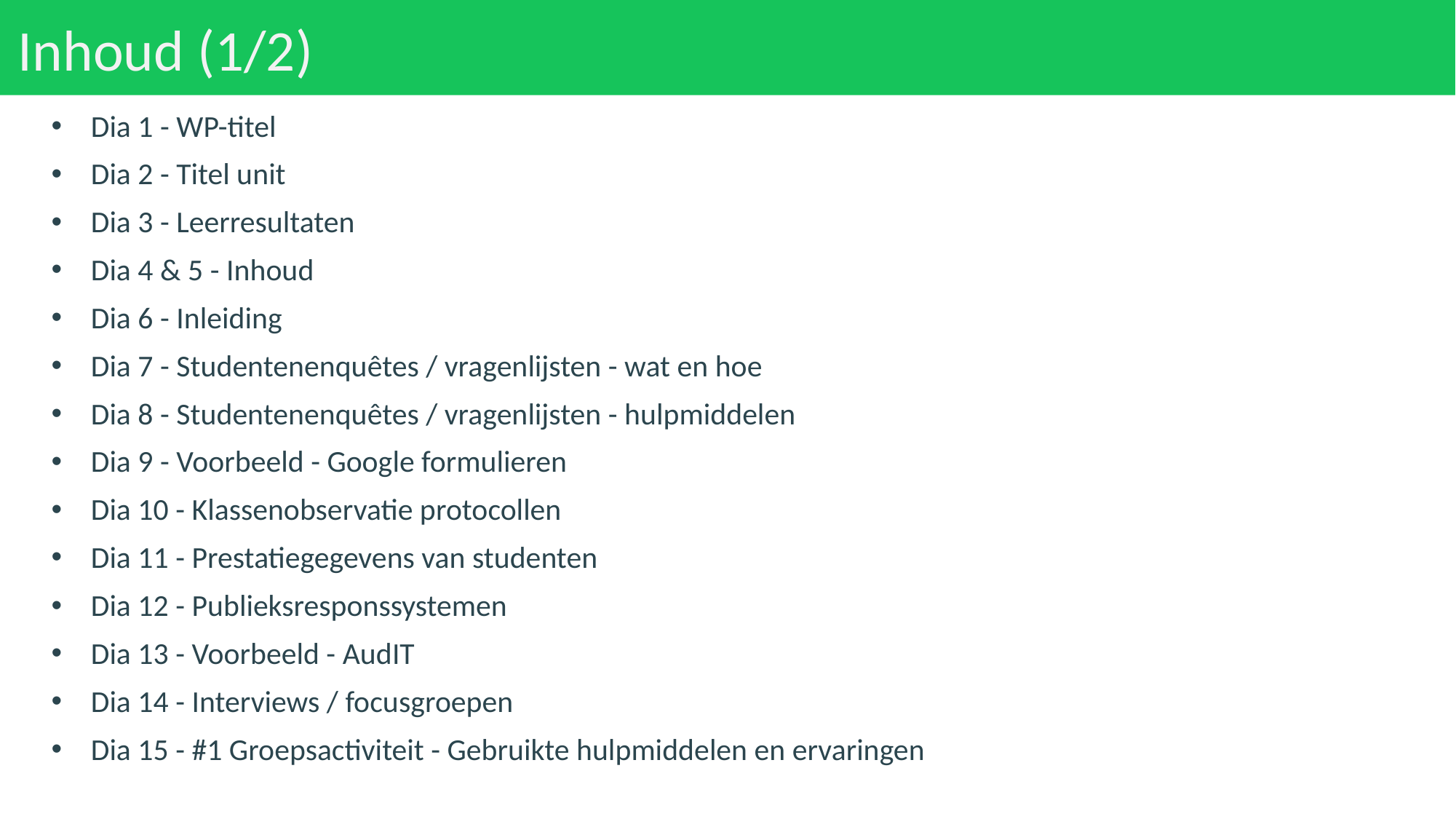

# Inhoud (1/2)
Dia 1 - WP-titel
Dia 2 - Titel unit
Dia 3 - Leerresultaten
Dia 4 & 5 - Inhoud
Dia 6 - Inleiding
Dia 7 - Studentenenquêtes / vragenlijsten - wat en hoe
Dia 8 - Studentenenquêtes / vragenlijsten - hulpmiddelen
Dia 9 - Voorbeeld - Google formulieren
Dia 10 - Klassenobservatie protocollen
Dia 11 - Prestatiegegevens van studenten
Dia 12 - Publieksresponssystemen
Dia 13 - Voorbeeld - AudIT
Dia 14 - Interviews / focusgroepen
Dia 15 - #1 Groepsactiviteit - Gebruikte hulpmiddelen en ervaringen